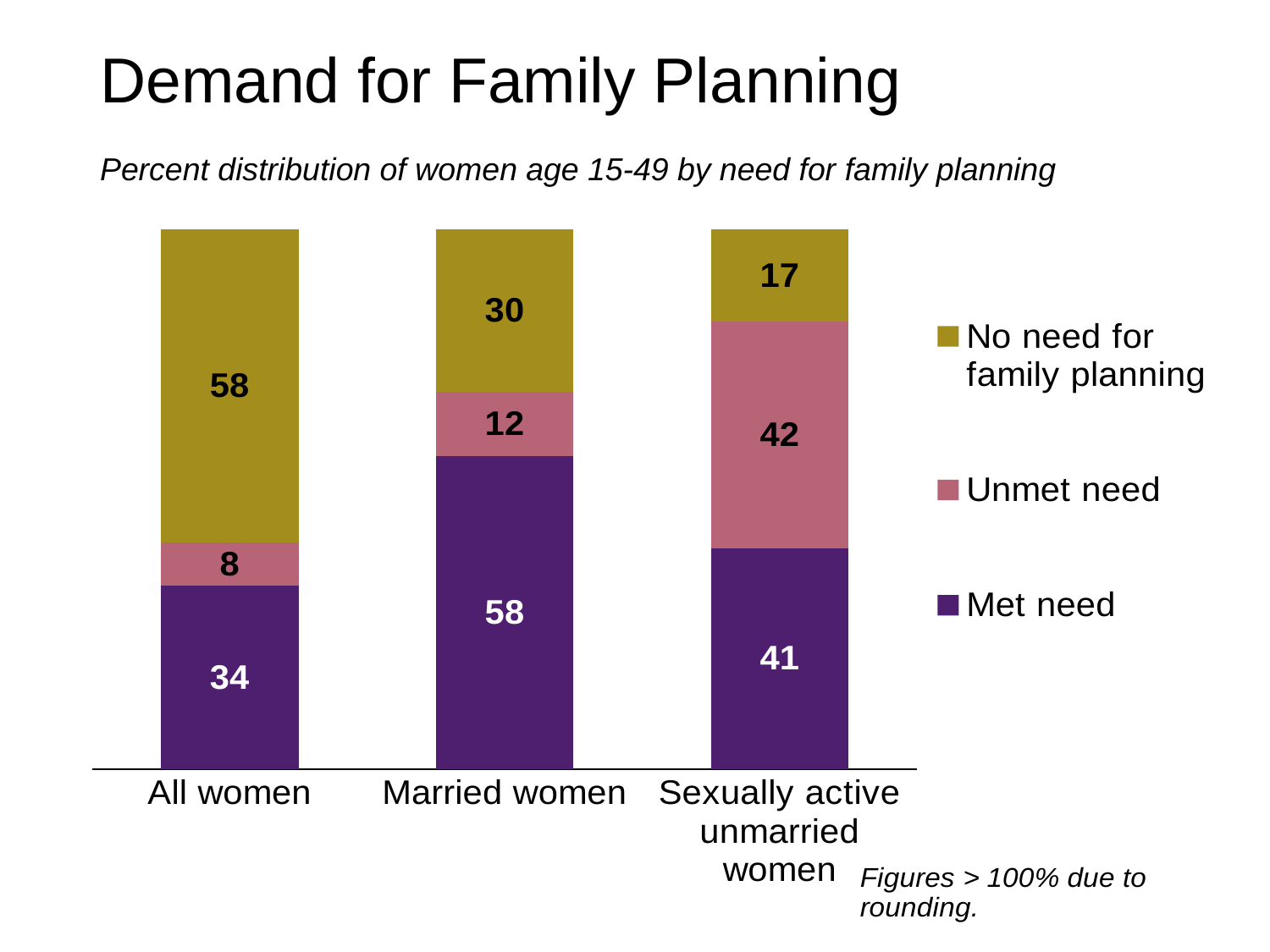

# Demand for Family Planning
Percent distribution of women age 15-49 by need for family planning

### Chart

| Category | Met need | Unmet need | No need for family planning |
|---|---|---|---|
| All women | 34.0 | 8.0 | 58.0 |
| Married women | 58.0 | 12.0 | 30.0 |
| Sexually active unmarried women | 41.0 | 42.0 | 17.0 |